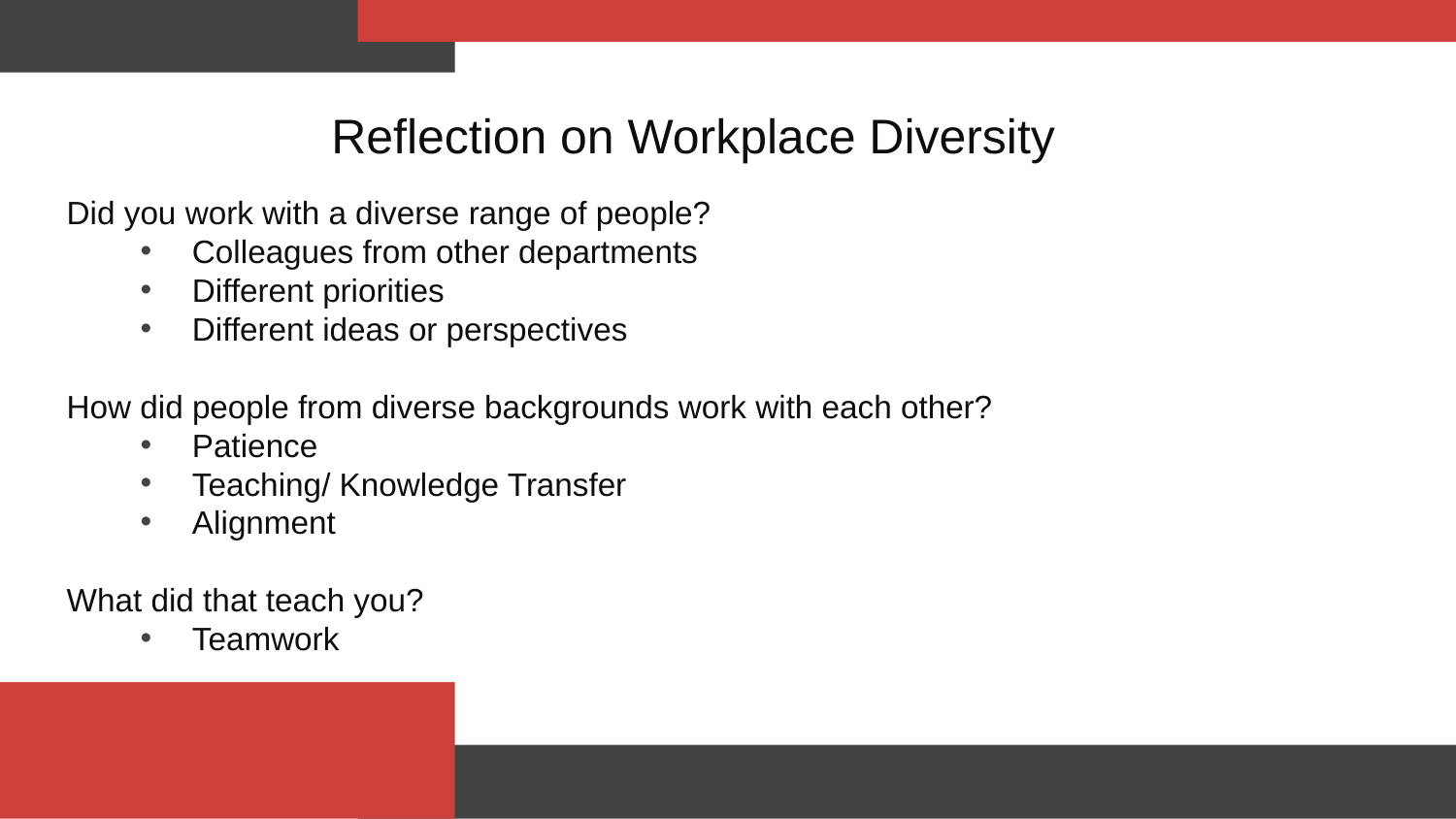

# Reflection on Workplace Diversity
Did you work with a diverse range of people?
Colleagues from other departments
Different priorities
Different ideas or perspectives

How did people from diverse backgrounds work with each other?
Patience
Teaching/ Knowledge Transfer
Alignment

What did that teach you?
Teamwork